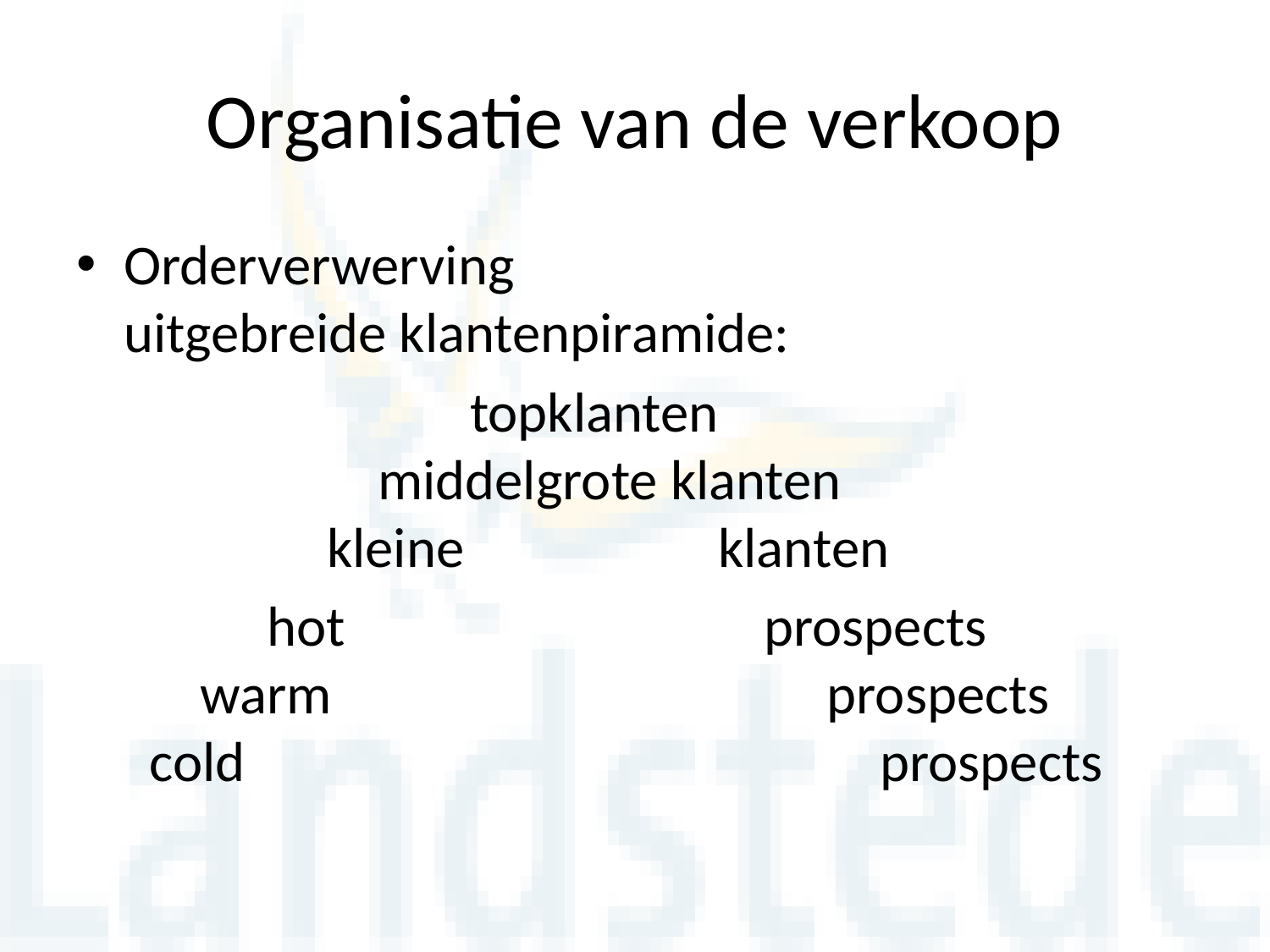

# Organisatie van de verkoop
Orderverwerving
uitgebreide klantenpiramide:
                               topklanten
                    middelgrote klanten
                kleine                    klanten
               hot                                 prospects
      warm                                       prospects
  cold                                                  prospects